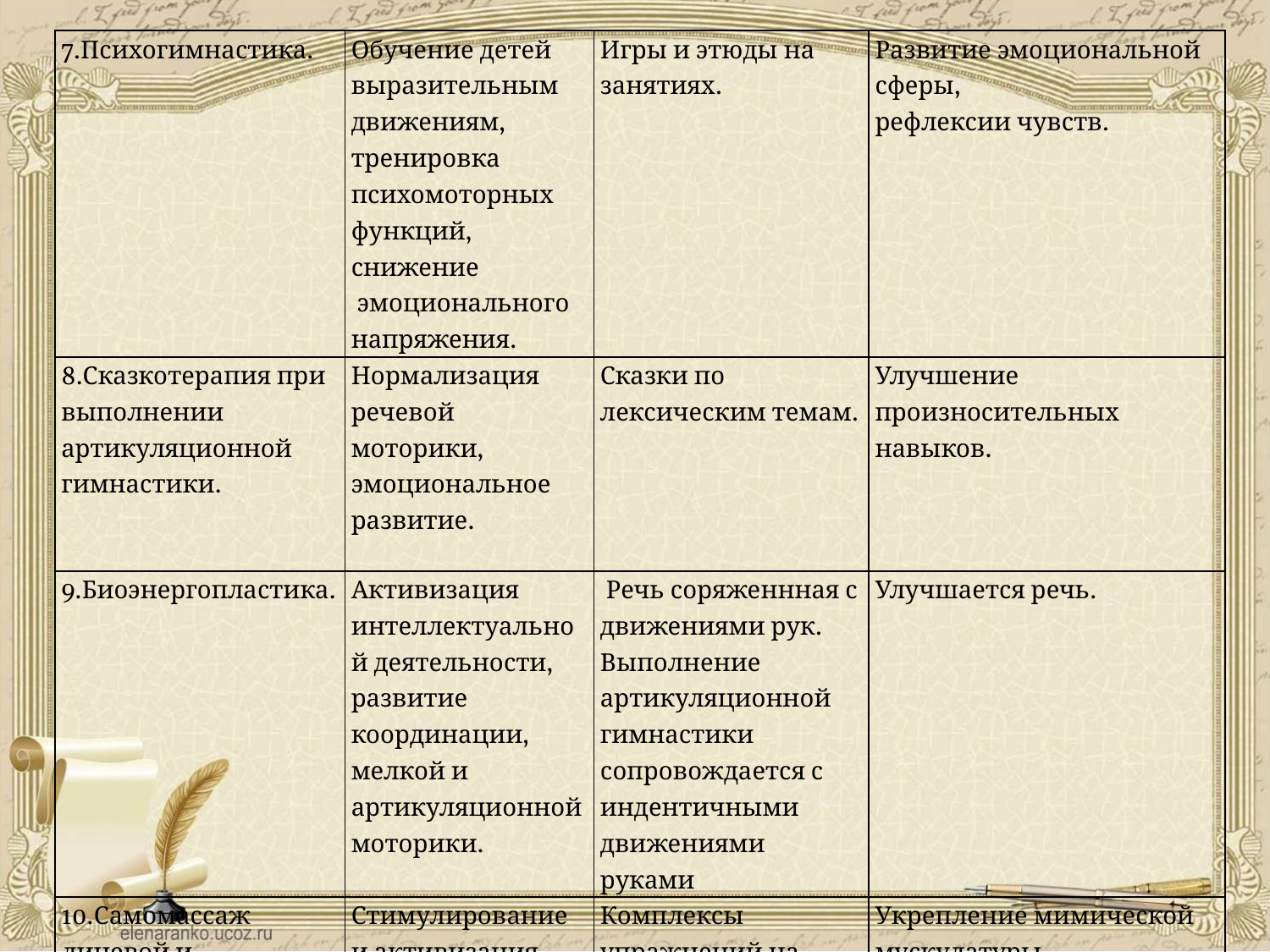

| 7.Психогимнастика. | Обучение детей выразительным движениям, тренировка психомоторных функций, снижение эмоционального напряжения. | Игры и этюды на занятиях. | Развитие эмоциональной сферы, рефлексии чувств. |
| --- | --- | --- | --- |
| 8.Сказкотерапия при выполнении артикуляционной гимнастики. | Нормализация речевой моторики, эмоциональное развитие. | Сказки по лексическим темам. | Улучшение произносительных навыков. |
| 9.Биоэнергопластика. | Активизация интеллектуальной деятельности, развитие координации, мелкой и артикуляционной моторики. | Речь соряженнная с движениями рук. Выполнение артикуляционной гимнастики сопровождается с индентичными движениями руками | Улучшается речь. |
| 10.Самомассаж лицевой и пальцевой мускулатуры. | Стимулирование и активизация мышечного тонуса. | Комплексы упражнений на занятиях, как один из этапов работы. | Укрепление мимической мускулатуры, формирование тактильных ощущений, развитие речи. |